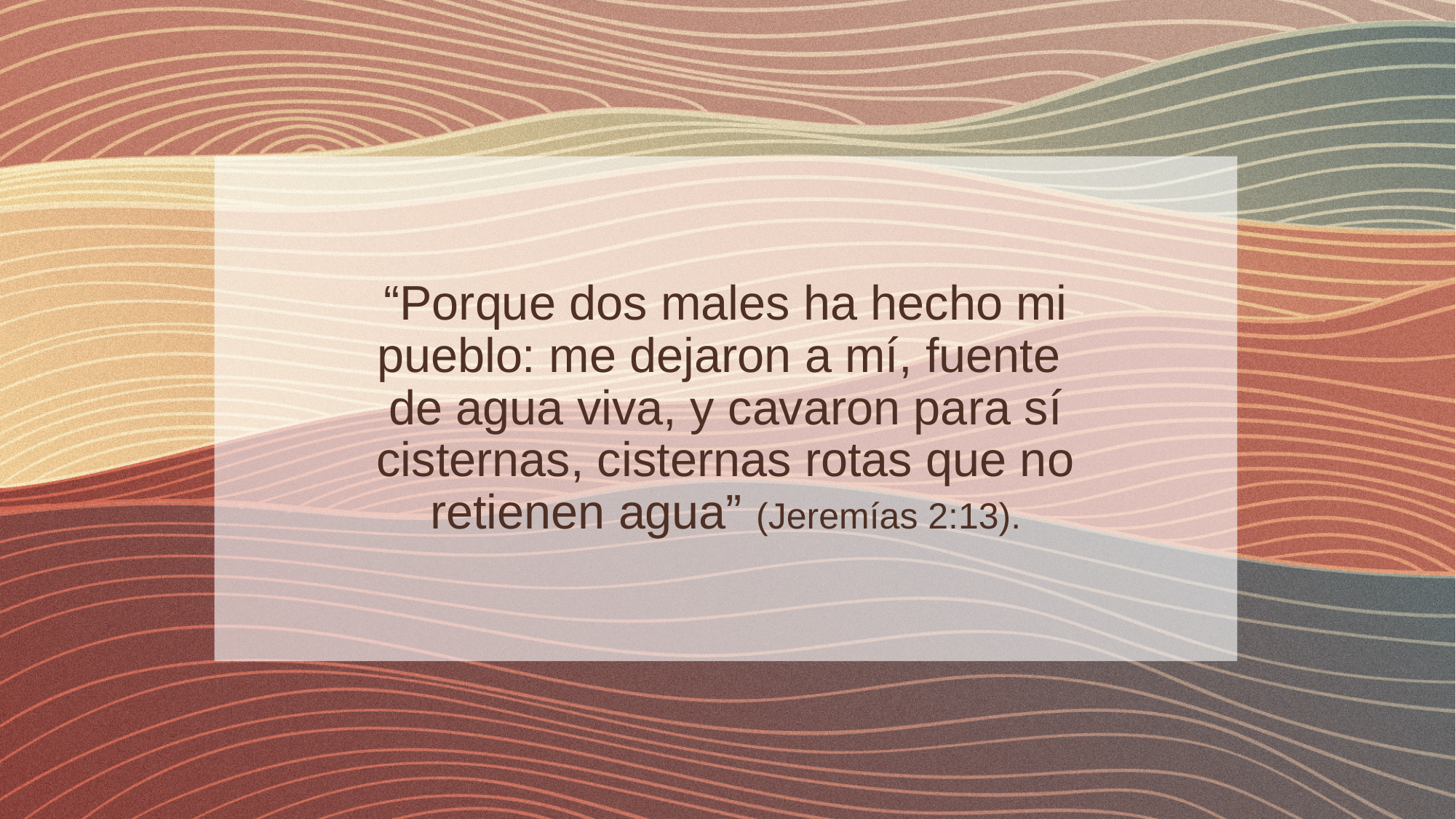

“Porque dos males ha hecho mi pueblo: me dejaron a mí, fuente
de agua viva, y cavaron para sí cisternas, cisternas rotas que no retienen agua” (Jeremías 2:13).